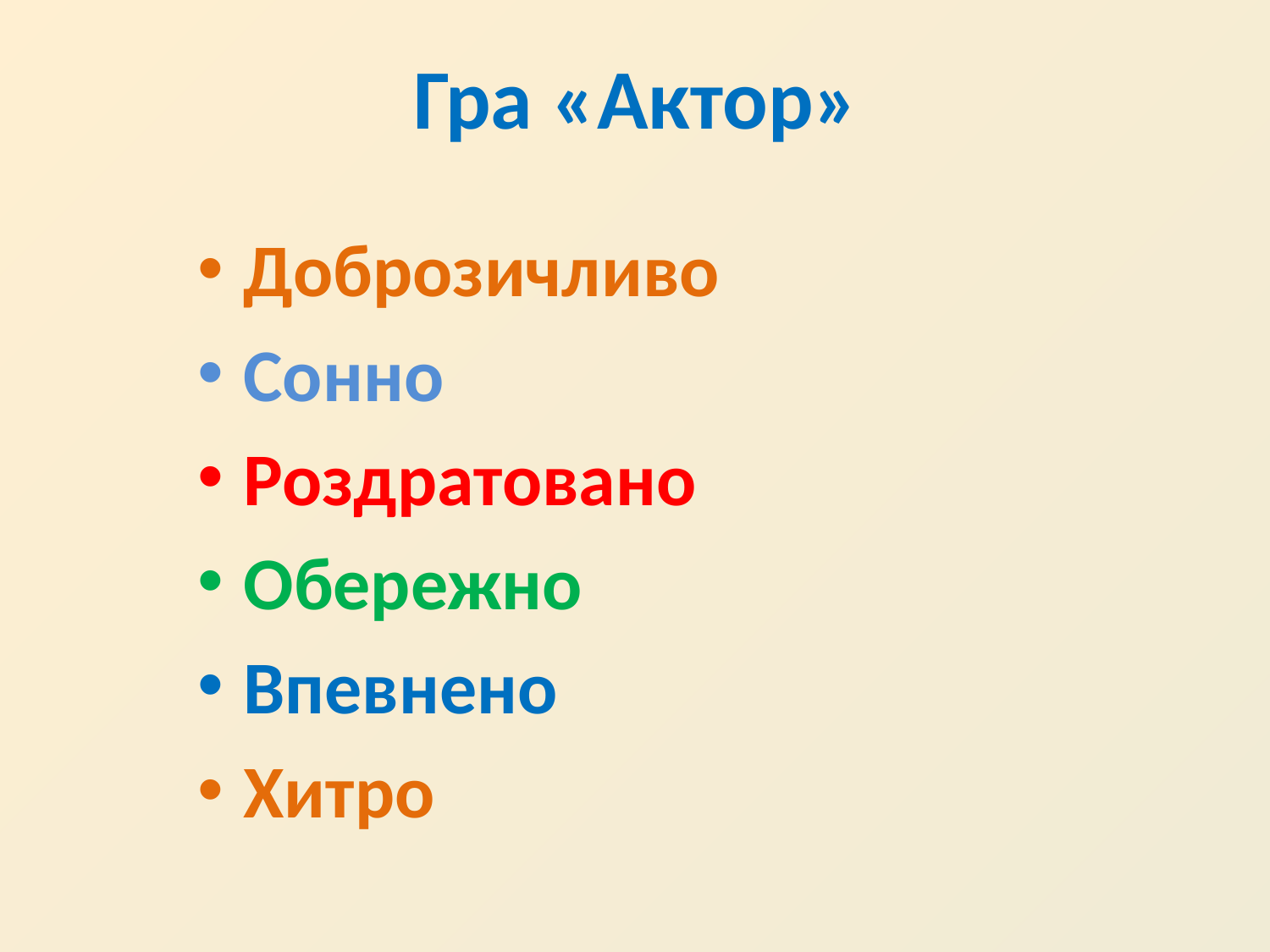

# Гра «Актор»
Доброзичливо
Сонно
Роздратовано
Обережно
Впевнено
Хитро